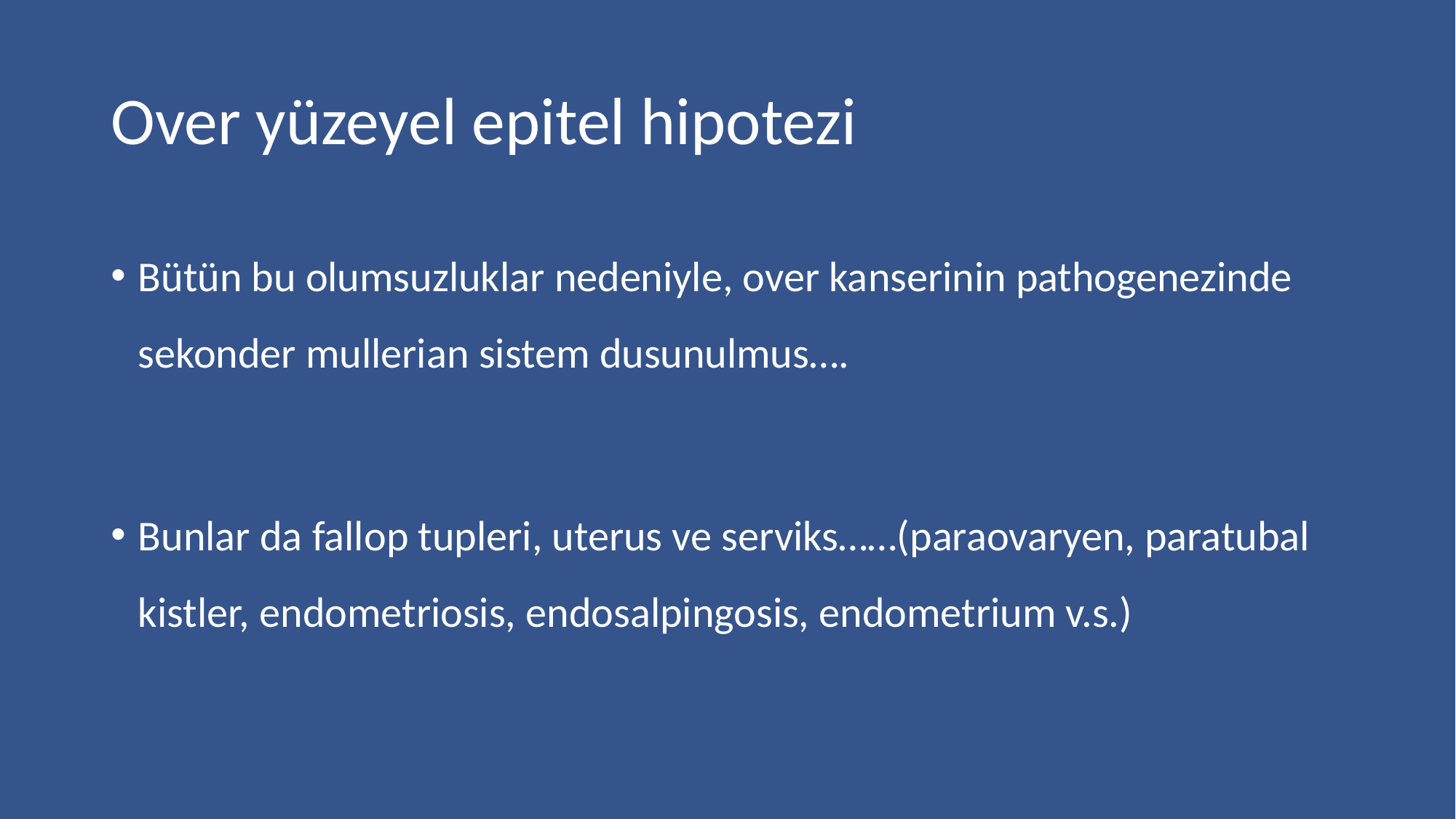

# Over yüzeyel epitel hipotezi
Bütün bu olumsuzluklar nedeniyle, over kanserinin pathogenezinde sekonder mullerian sistem dusunulmus….

Bunlar da fallop tupleri, uterus ve serviks……(paraovaryen, paratubal kistler, endometriosis, endosalpingosis, endometrium v.s.)